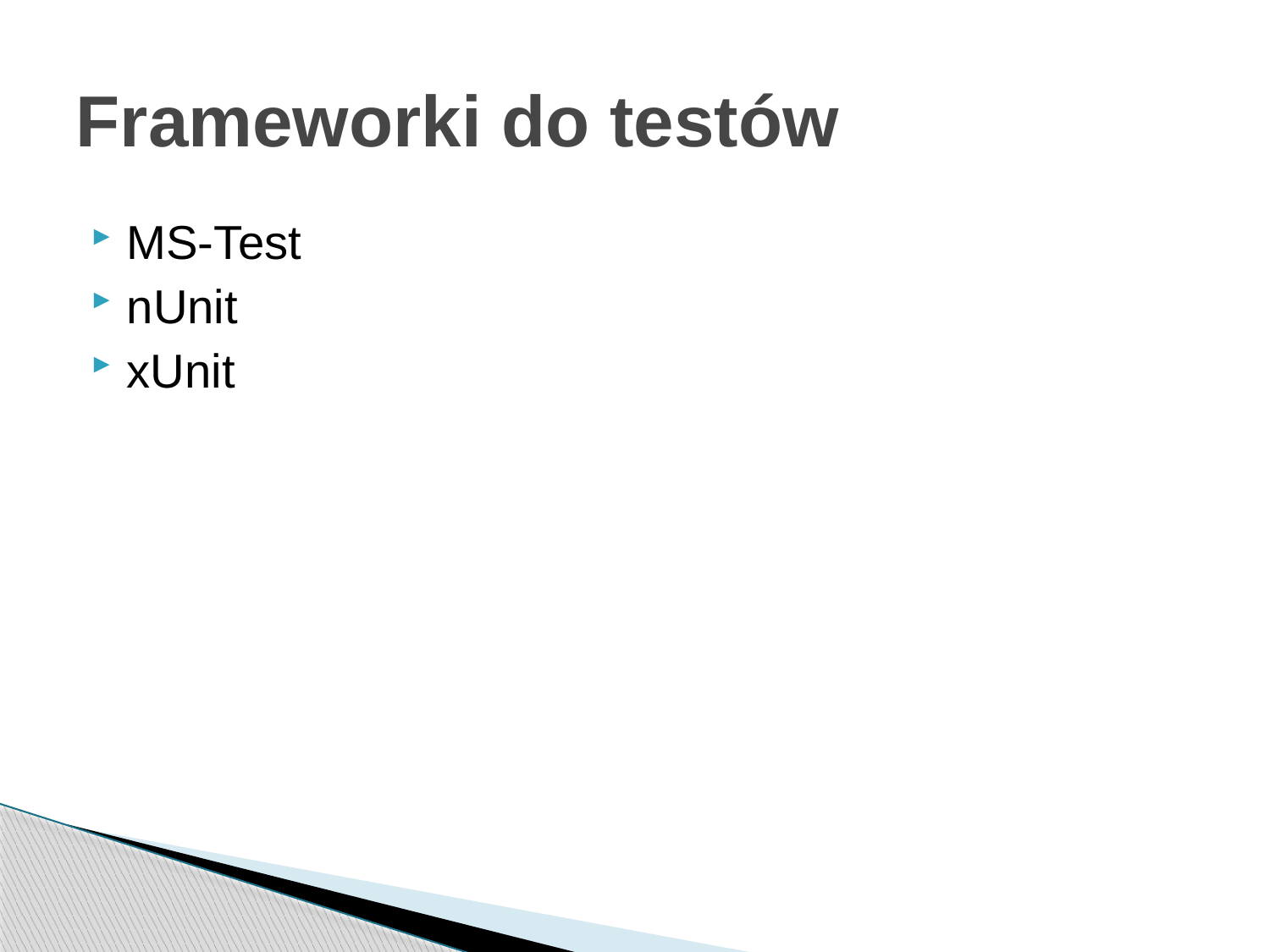

# Frameworki do testów
MS-Test
nUnit
xUnit